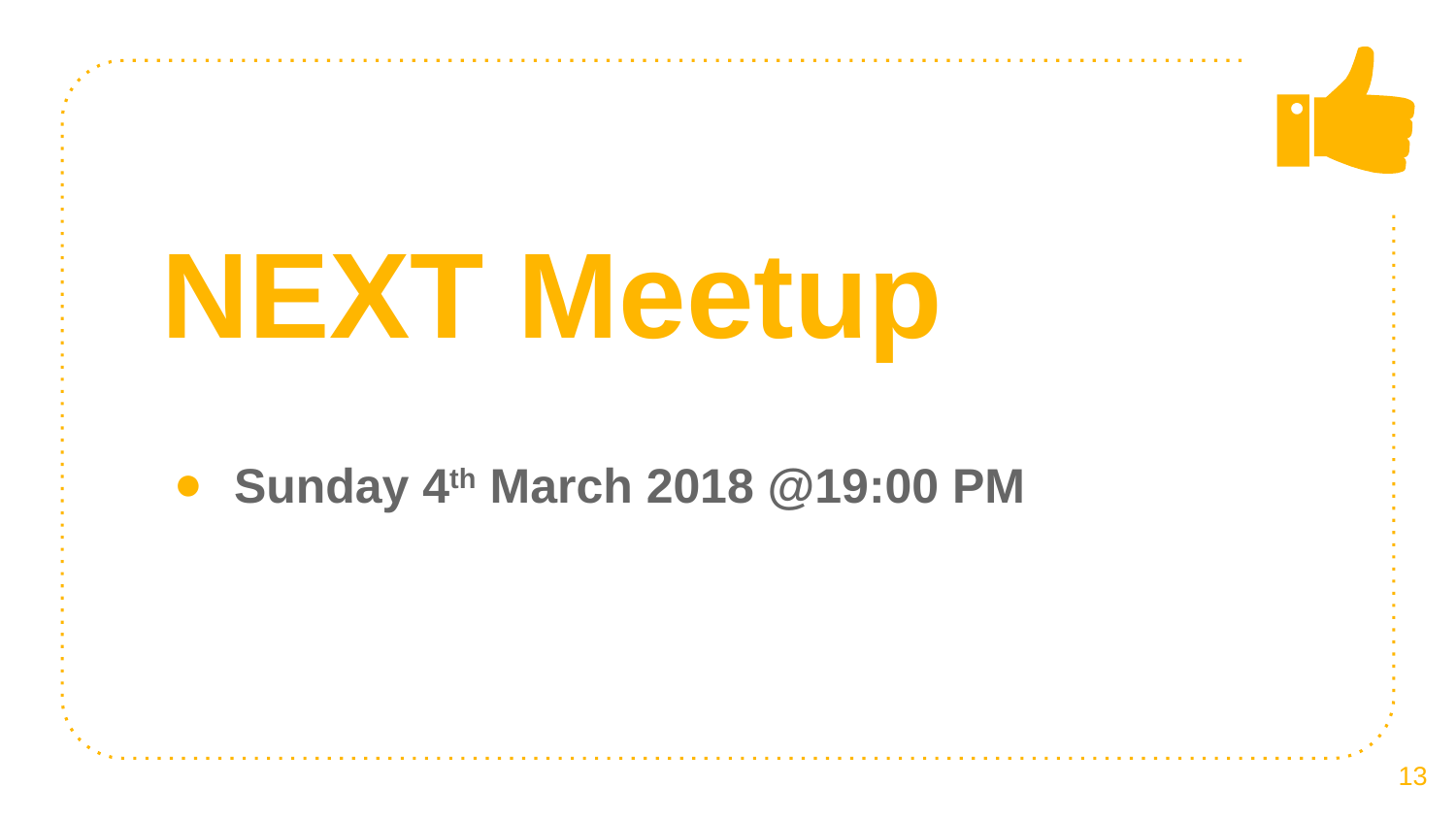

# NEXT Meetup

Sunday 4th March 2018 @19:00 PM
13